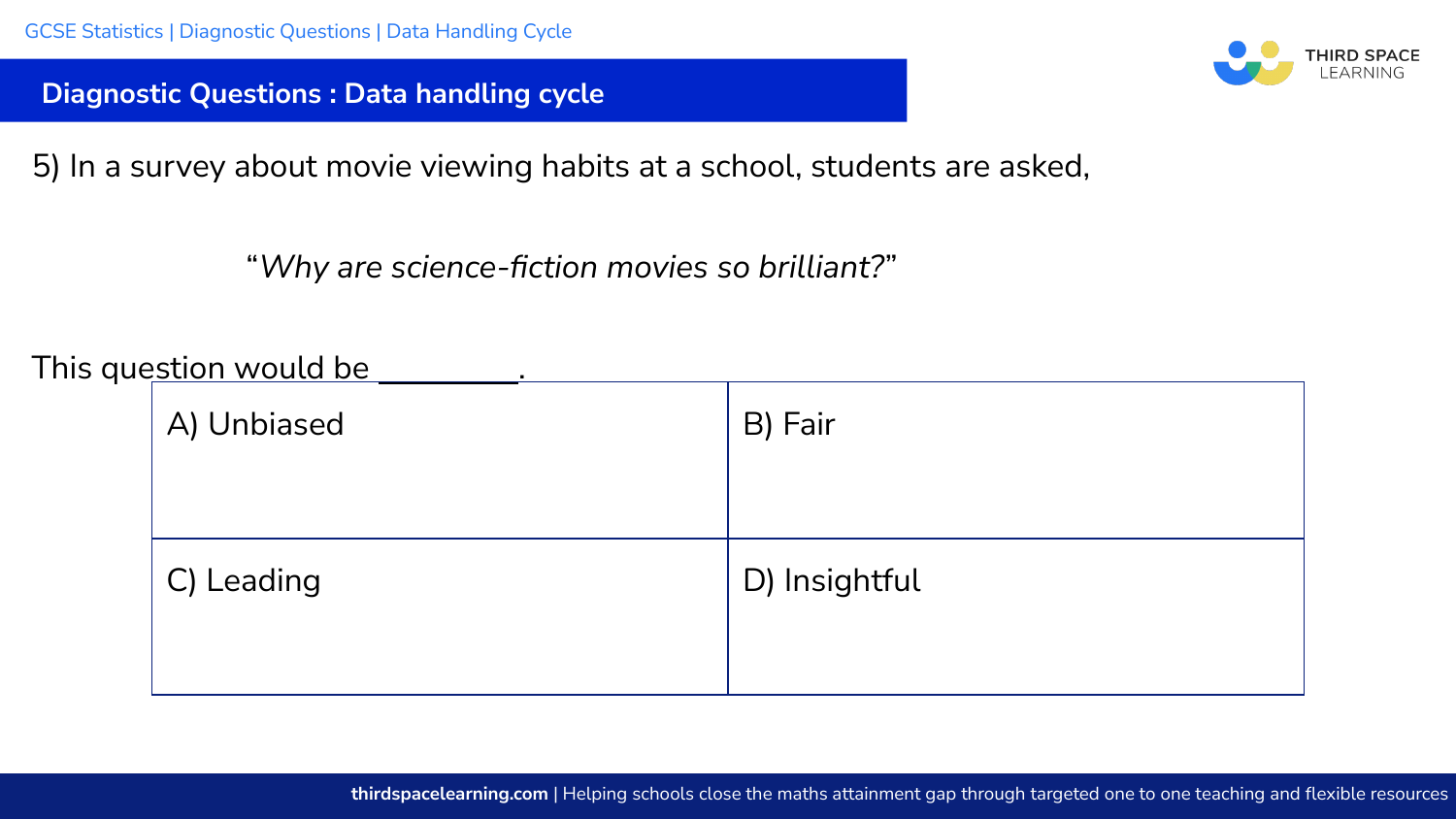

Diagnostic Questions : Data handling cycle
| 5) In a survey about movie viewing habits at a school, students are asked, “Why are science-fiction movies so brilliant?” This question would be . |
| --- |
| A) Unbiased | B) Fair |
| --- | --- |
| C) Leading | D) Insightful |